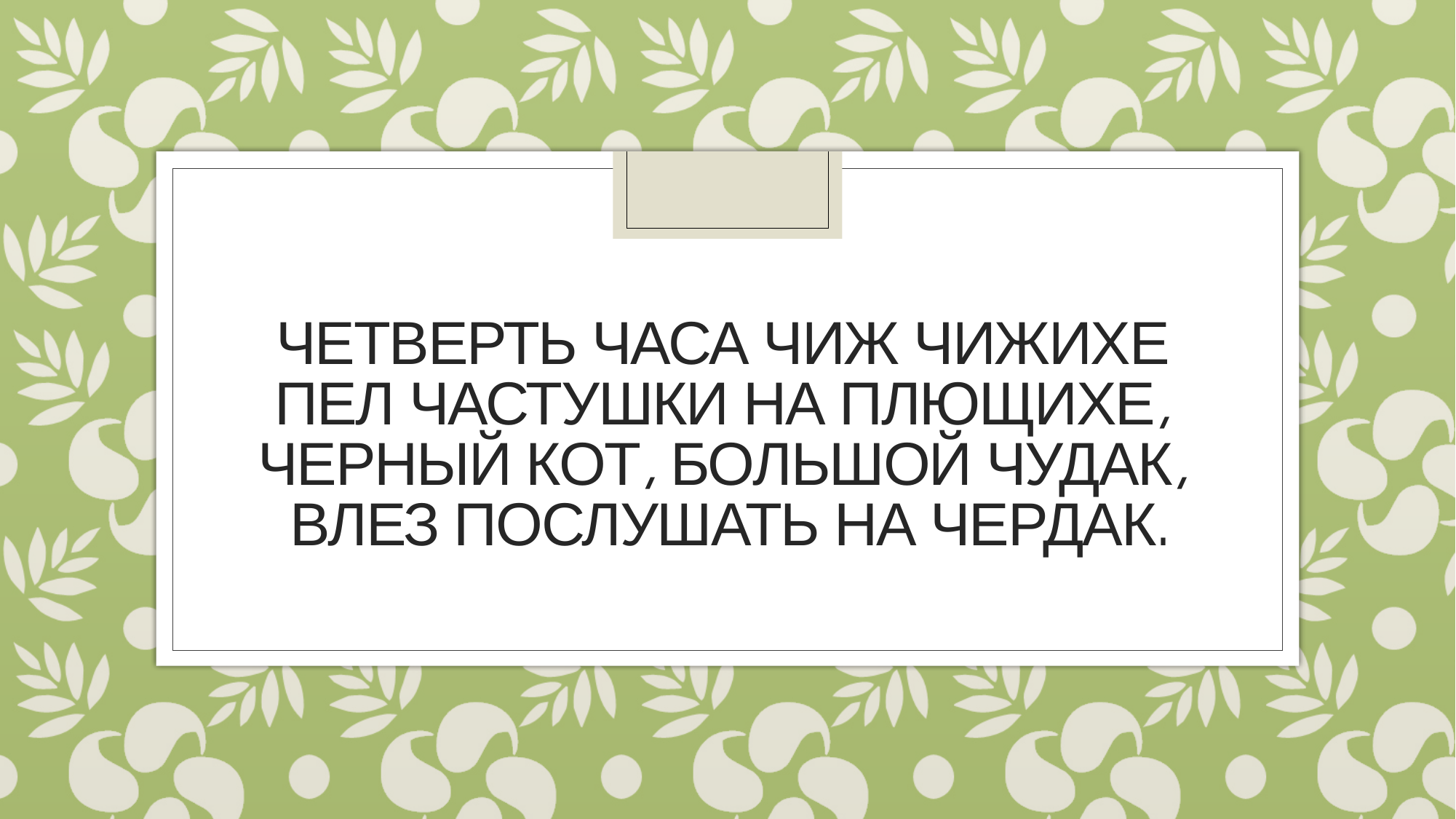

# Четверть часа чиж чижихе  Пел частушки на плющихе,  Черный кот, большой чудак,  Влез послушать на чердак.